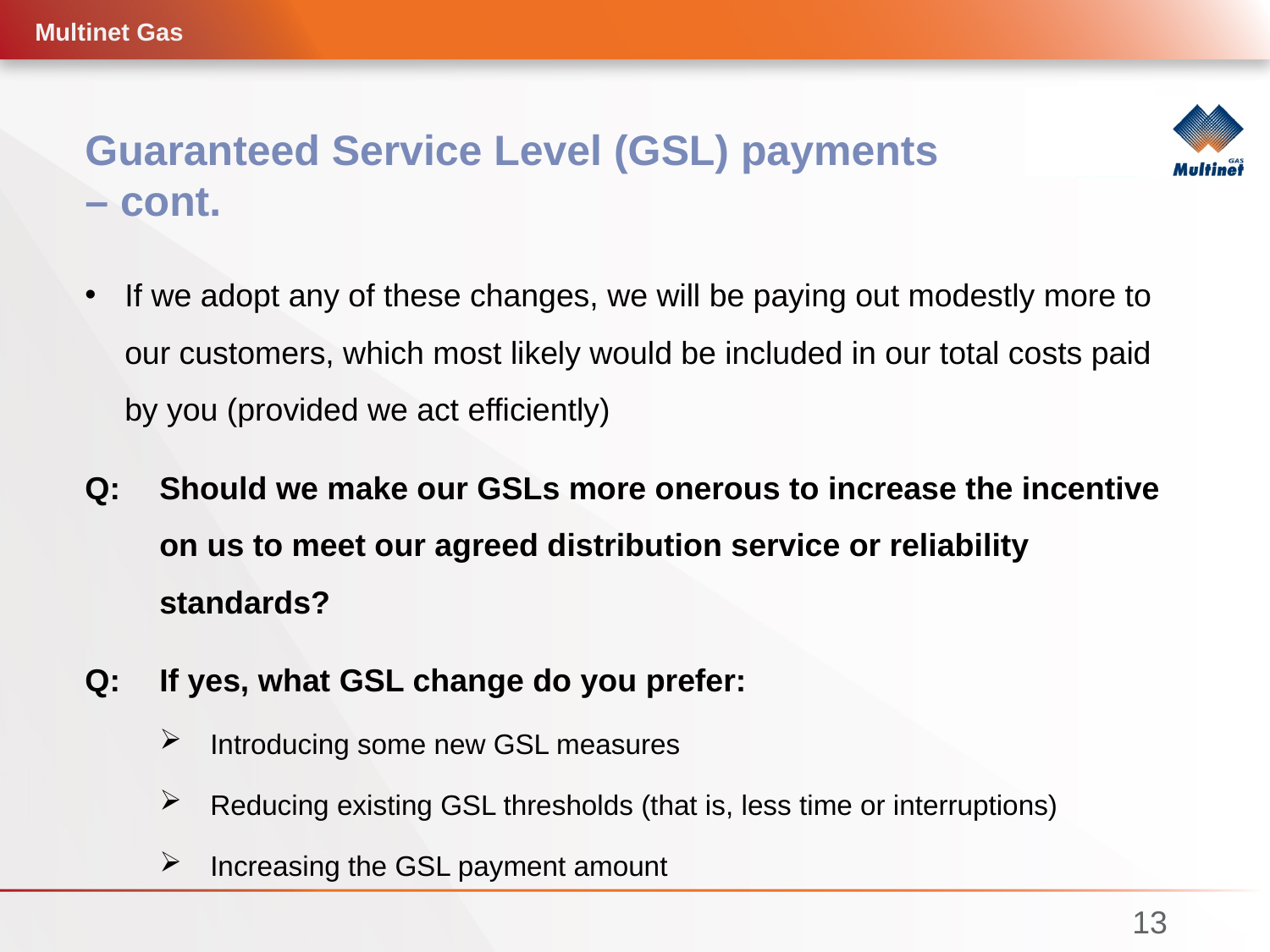

Multinet Gas

# Guaranteed Service Level (GSL) payments – cont.
If we adopt any of these changes, we will be paying out modestly more to our customers, which most likely would be included in our total costs paid by you (provided we act efficiently)
Q: 	Should we make our GSLs more onerous to increase the incentive on us to meet our agreed distribution service or reliability standards?
Q: 	If yes, what GSL change do you prefer:
Introducing some new GSL measures
Reducing existing GSL thresholds (that is, less time or interruptions)
Increasing the GSL payment amount

13